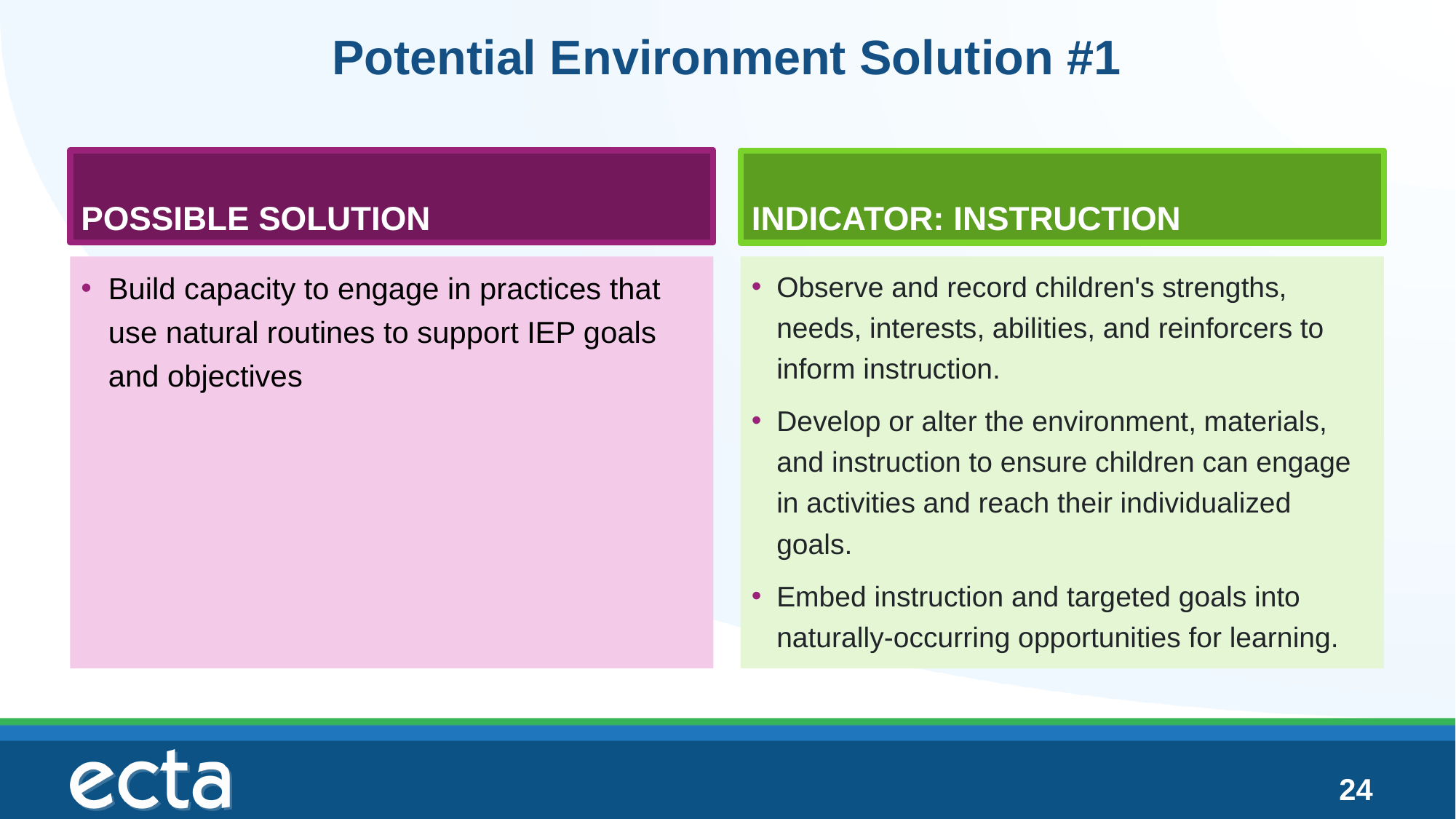

# Potential Environment Solution #1
Possible SOlution
Indicator: Instruction
Observe and record children's strengths, needs, interests, abilities, and reinforcers to inform instruction.
Develop or alter the environment, materials, and instruction to ensure children can engage in activities and reach their individualized goals.
Embed instruction and targeted goals into naturally-occurring opportunities for learning.

Build capacity to engage in practices that use natural routines to support IEP goals and objectives
24